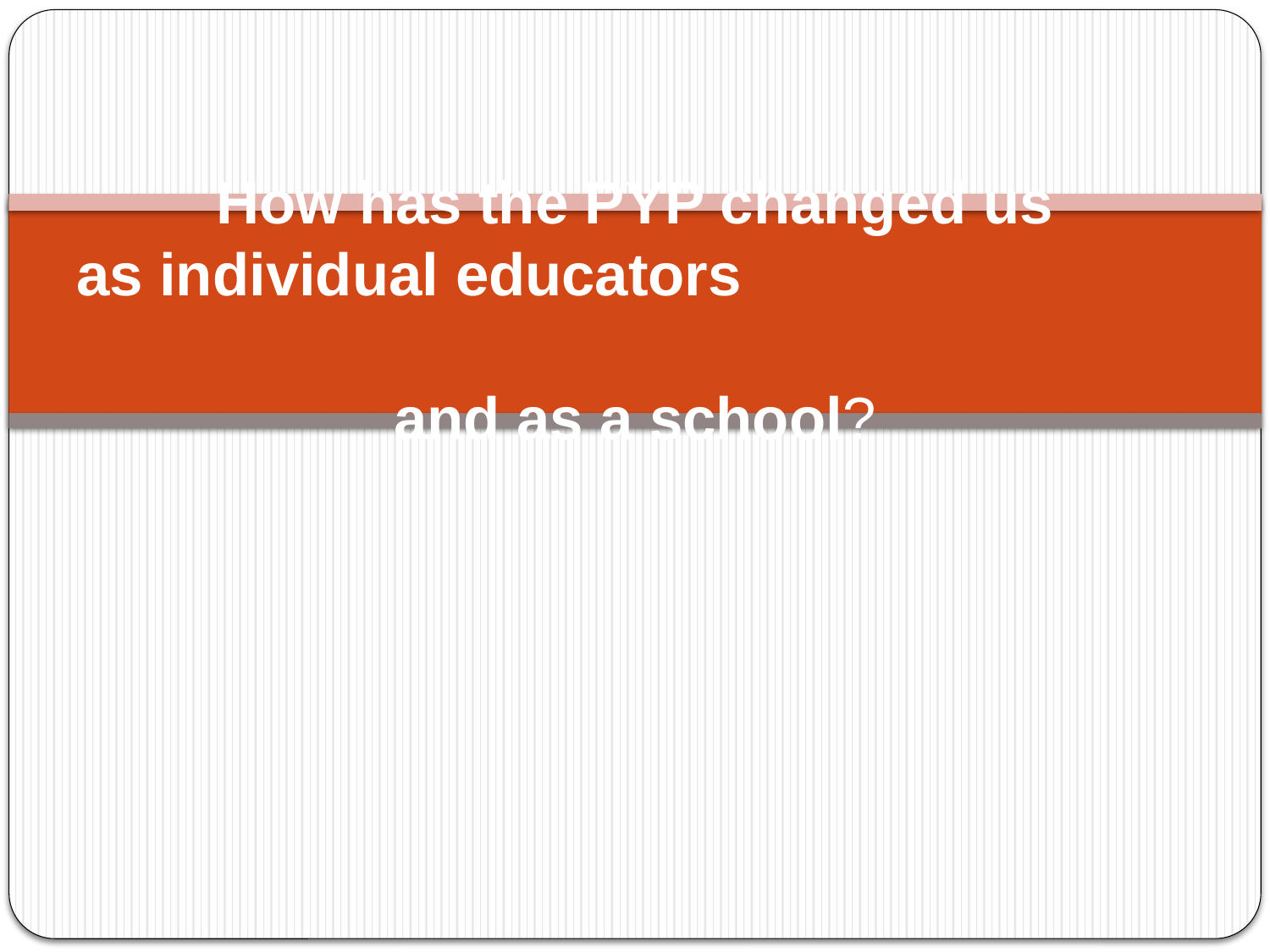

# How has the PYP changed us as individual educators and as a school?